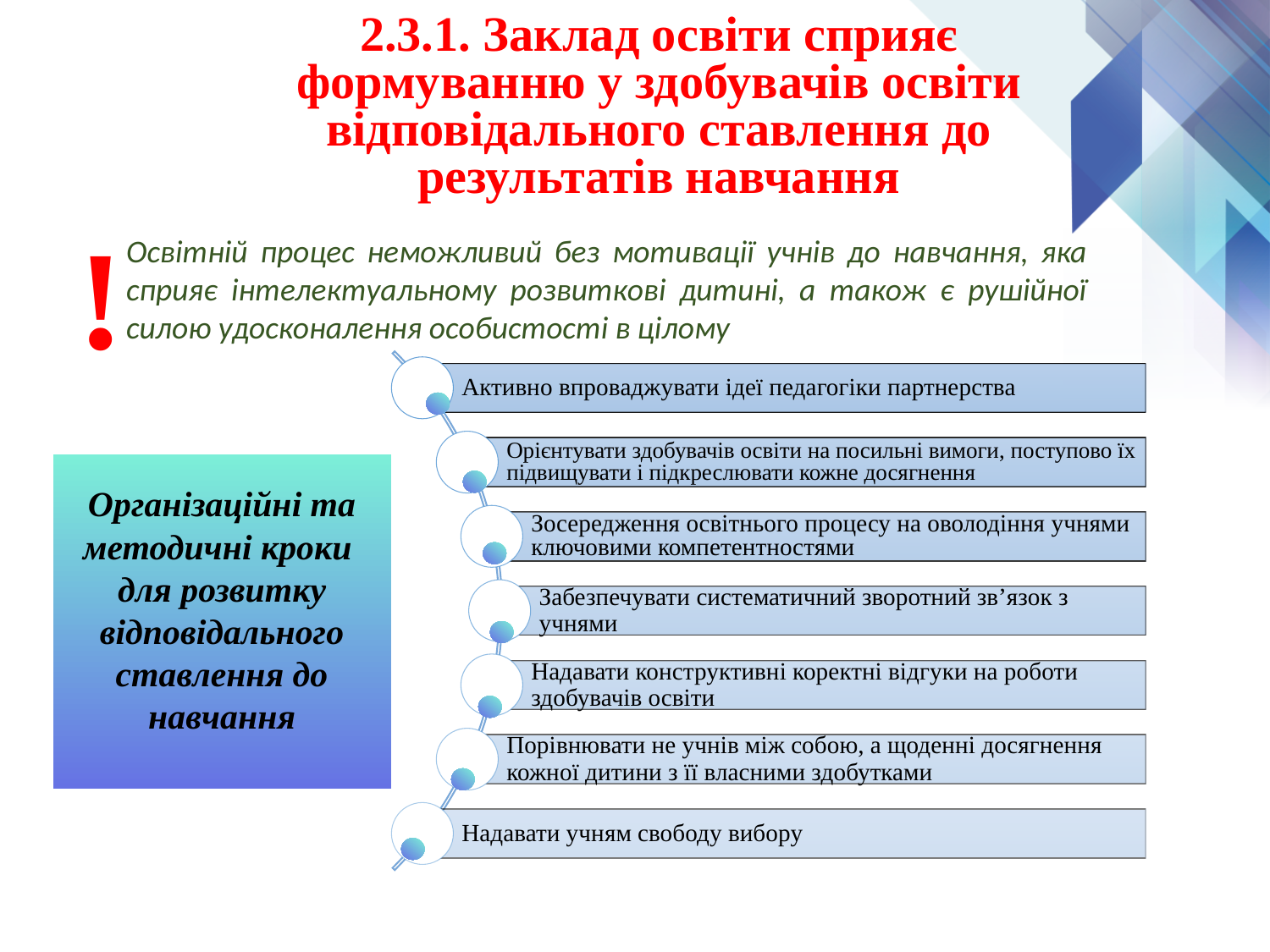

2.3.1. Заклад освіти сприяє формуванню у здобувачів освіти відповідального ставлення до результатів навчання
!
Освітній процес неможливий без мотивації учнів до навчання, яка сприяє інтелектуальному розвиткові дитині, а також є рушійної силою удосконалення особистості в цілому
Активно впроваджувати ідеї педагогіки партнерства
Орієнтувати здобувачів освіти на посильні вимоги, поступово їх підвищувати і підкреслювати кожне досягнення
Зосередження освітнього процесу на оволодіння учнями ключовими компетентностями
Забезпечувати систематичний зворотний зв’язок з учнями
Надавати конструктивні коректні відгуки на роботи здобувачів освіти
Порівнювати не учнів між собою, а щоденні досягнення кожної дитини з її власними здобутками
Надавати учням свободу вибору

Організаційні та методичні кроки
для розвитку відповідального ставлення до навчання